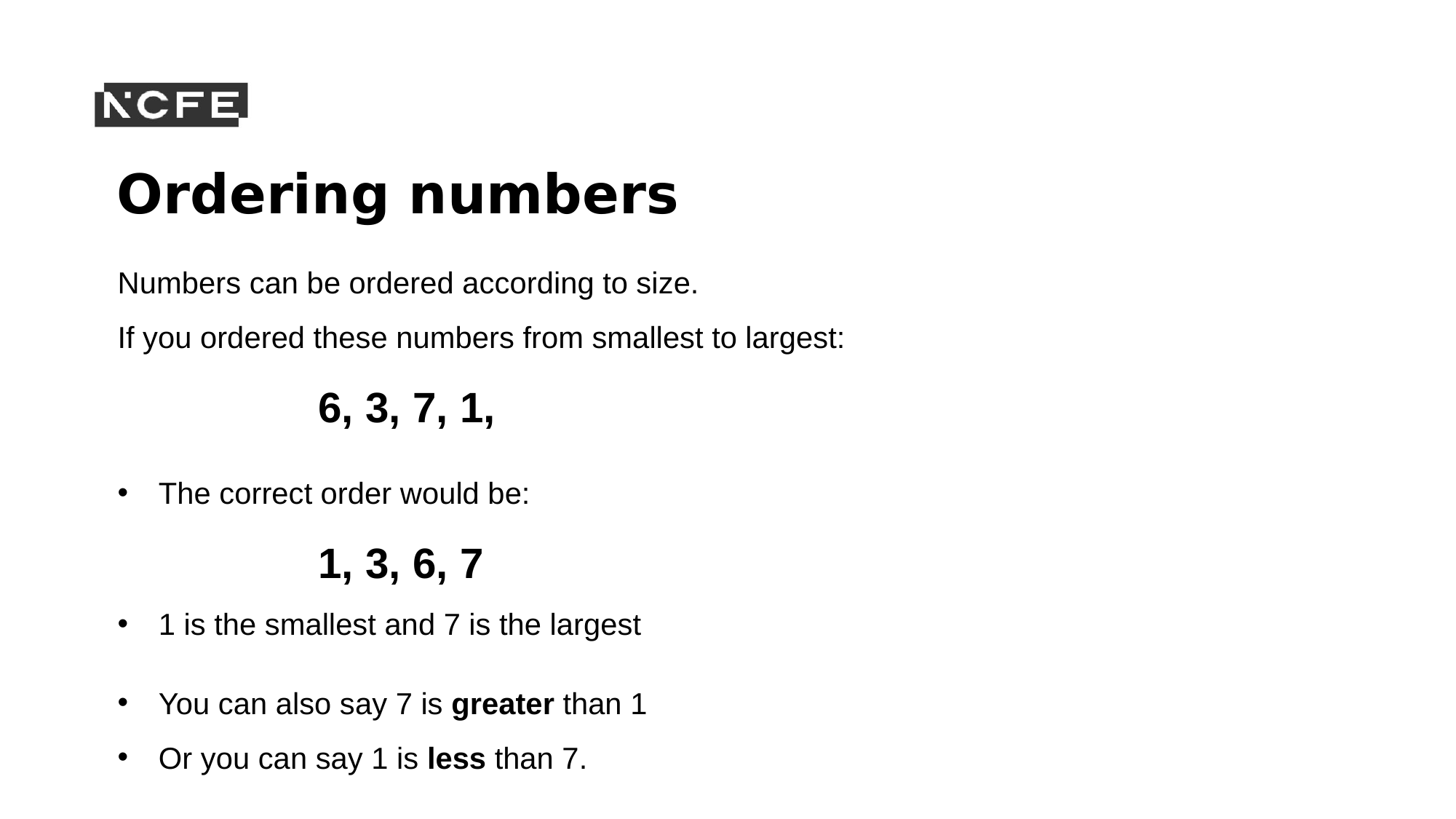

# Ordering numbers

Numbers can be ordered according to size.
If you ordered these numbers from smallest to largest:
                        6, 3, 7, 1,

The correct order would be:
                        1, 3, 6, 7
1 is the smallest and 7 is the largest

You can also say 7 is greater than 1
Or you can say 1 is less than 7.